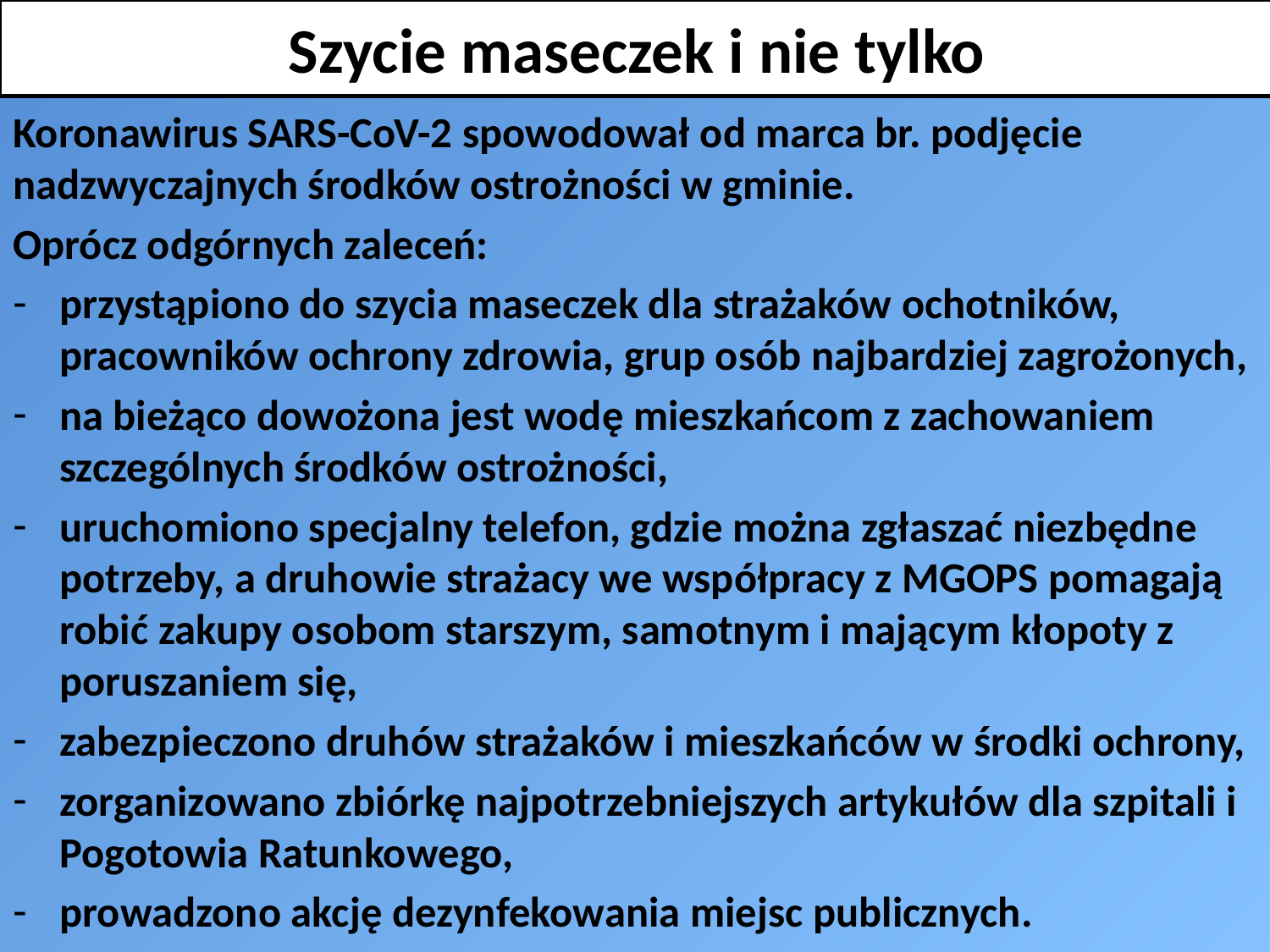

# Szycie maseczek i nie tylko
Koronawirus SARS-CoV-2 spowodował od marca br. podjęcie nadzwyczajnych środków ostrożności w gminie.
Oprócz odgórnych zaleceń:
przystąpiono do szycia maseczek dla strażaków ochotników, pracowników ochrony zdrowia, grup osób najbardziej zagrożonych,
na bieżąco dowożona jest wodę mieszkańcom z zachowaniem szczególnych środków ostrożności,
uruchomiono specjalny telefon, gdzie można zgłaszać niezbędne potrzeby, a druhowie strażacy we współpracy z MGOPS pomagają robić zakupy osobom starszym, samotnym i mającym kłopoty z poruszaniem się,
zabezpieczono druhów strażaków i mieszkańców w środki ochrony,
zorganizowano zbiórkę najpotrzebniejszych artykułów dla szpitali i Pogotowia Ratunkowego,
prowadzono akcję dezynfekowania miejsc publicznych.